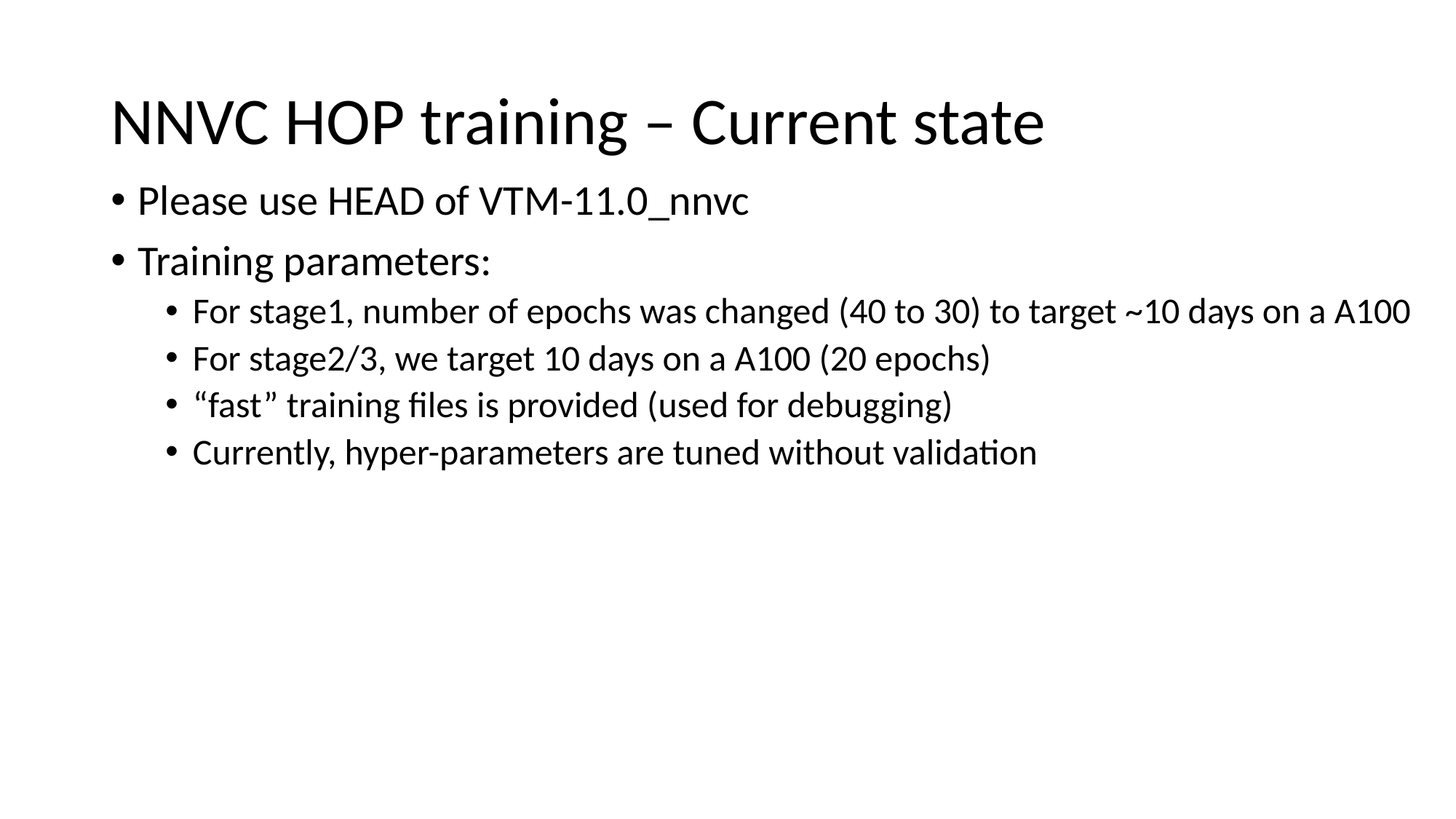

# NNVC HOP training – Current state
Please use HEAD of VTM-11.0_nnvc
Training parameters:
For stage1, number of epochs was changed (40 to 30) to target ~10 days on a A100
For stage2/3, we target 10 days on a A100 (20 epochs)
“fast” training files is provided (used for debugging)
Currently, hyper-parameters are tuned without validation